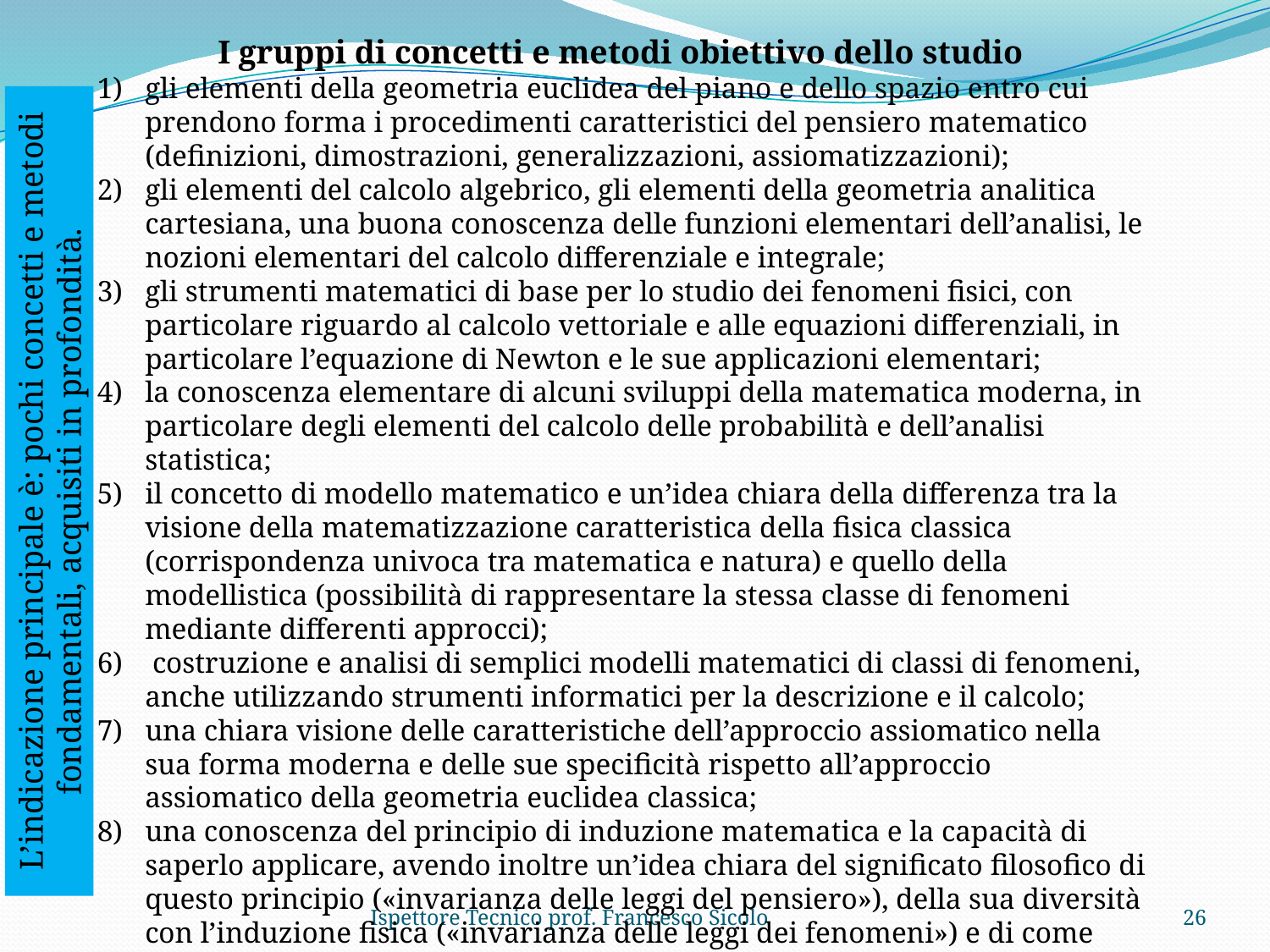

I gruppi di concetti e metodi obiettivo dello studio
gli elementi della geometria euclidea del piano e dello spazio entro cui prendono forma i procedimenti caratteristici del pensiero matematico (definizioni, dimostrazioni, generalizzazioni, assiomatizzazioni);
gli elementi del calcolo algebrico, gli elementi della geometria analitica cartesiana, una buona conoscenza delle funzioni elementari dell’analisi, le nozioni elementari del calcolo differenziale e integrale;
gli strumenti matematici di base per lo studio dei fenomeni fisici, con particolare riguardo al calcolo vettoriale e alle equazioni differenziali, in particolare l’equazione di Newton e le sue applicazioni elementari;
la conoscenza elementare di alcuni sviluppi della matematica moderna, in particolare degli elementi del calcolo delle probabilità e dell’analisi statistica;
il concetto di modello matematico e un’idea chiara della differenza tra la visione della matematizzazione caratteristica della fisica classica (corrispondenza univoca tra matematica e natura) e quello della modellistica (possibilità di rappresentare la stessa classe di fenomeni mediante differenti approcci);
 costruzione e analisi di semplici modelli matematici di classi di fenomeni, anche utilizzando strumenti informatici per la descrizione e il calcolo;
una chiara visione delle caratteristiche dell’approccio assiomatico nella sua forma moderna e delle sue specificità rispetto all’approccio assiomatico della geometria euclidea classica;
una conoscenza del principio di induzione matematica e la capacità di saperlo applicare, avendo inoltre un’idea chiara del significato filosofico di questo principio («invarianza delle leggi del pensiero»), della sua diversità con l’induzione fisica («invarianza delle leggi dei fenomeni») e di come esso costituisca un esempio elementare del carattere non strettamente deduttivo del ragionamento matematico.

L’indicazione principale è: pochi concetti e metodi fondamentali, acquisiti in profondità.
Ispettore Tecnico prof. Francesco Sicolo
26